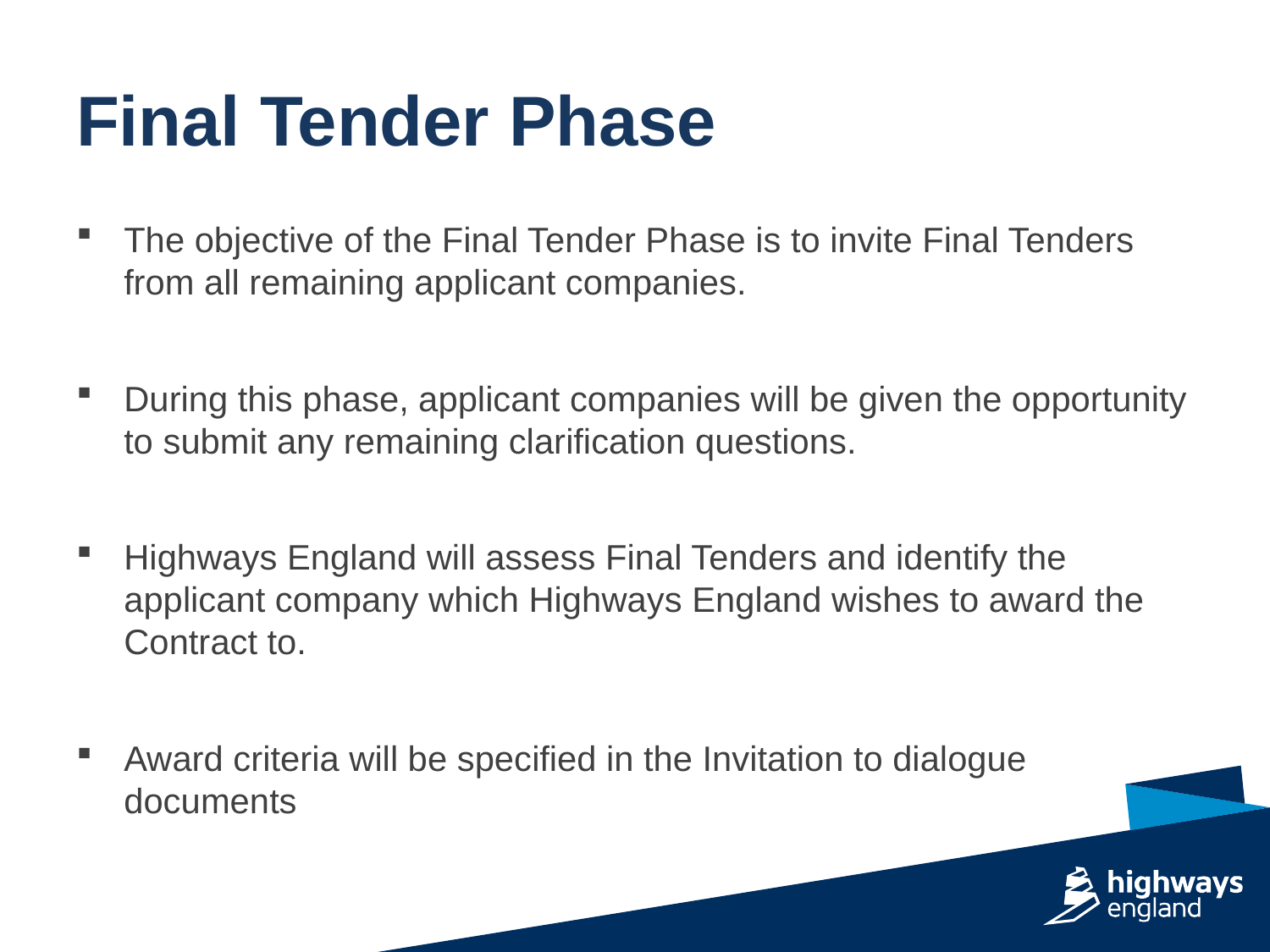

# Final Tender Phase
The objective of the Final Tender Phase is to invite Final Tenders from all remaining applicant companies.

During this phase, applicant companies will be given the opportunity to submit any remaining clarification questions.

Highways England will assess Final Tenders and identify the applicant company which Highways England wishes to award the Contract to.

Award criteria will be specified in the Invitation to dialogue documents